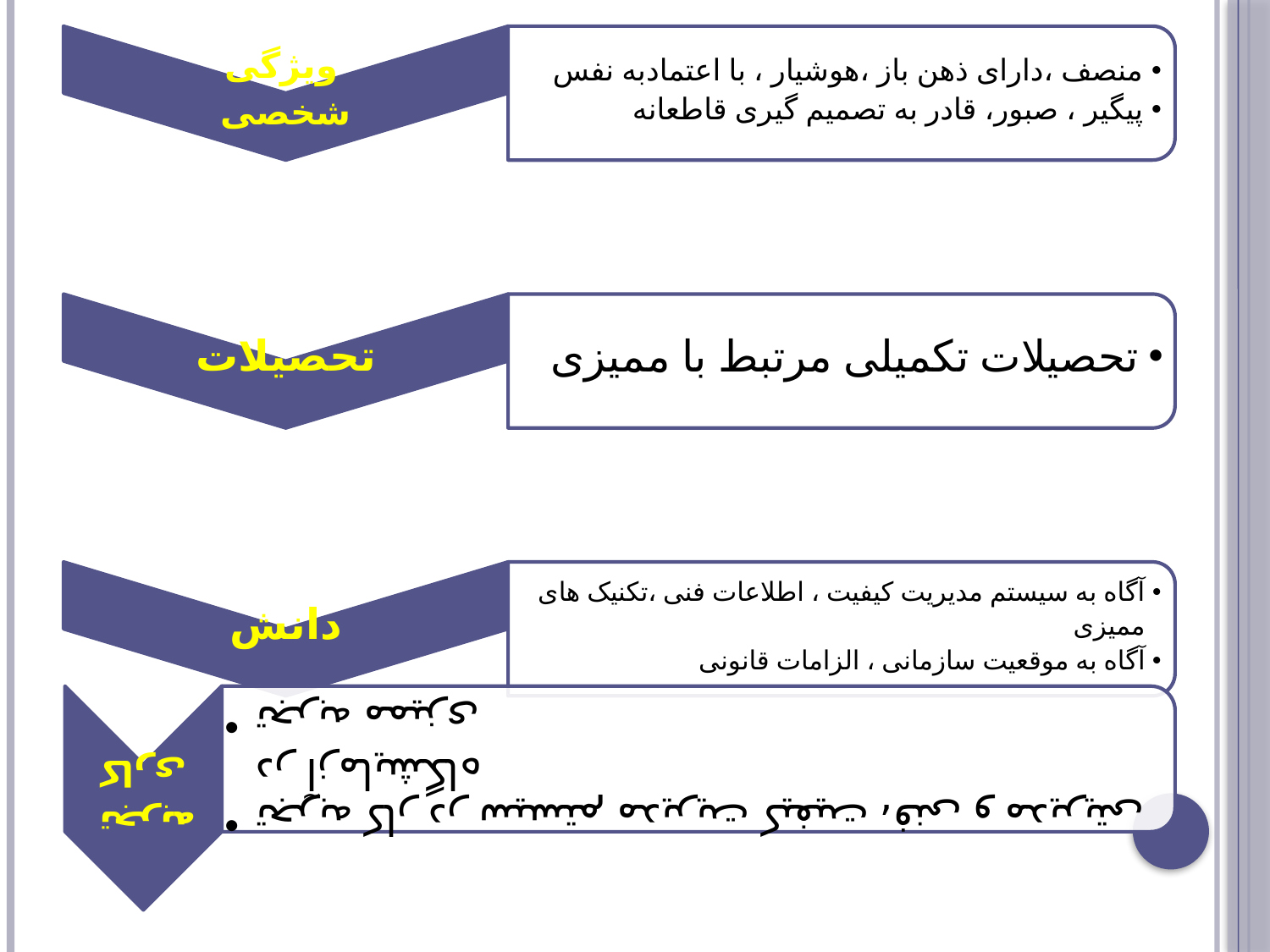

ویژگی
شخصی
منصف ،دارای ذهن باز ،هوشیار ، با اعتمادبه نفس
پیگیر ، صبور، قادر به تصمیم گیری قاطعانه
دانش
آگاه به موقعیت سازمانی ، الزامات قانونی
#
تجربه
کاری
تجربه کار در سیستم مدیریت کیفیت ،فنی و مدیریتی در آزمایشگاه
تجربه ممیزی